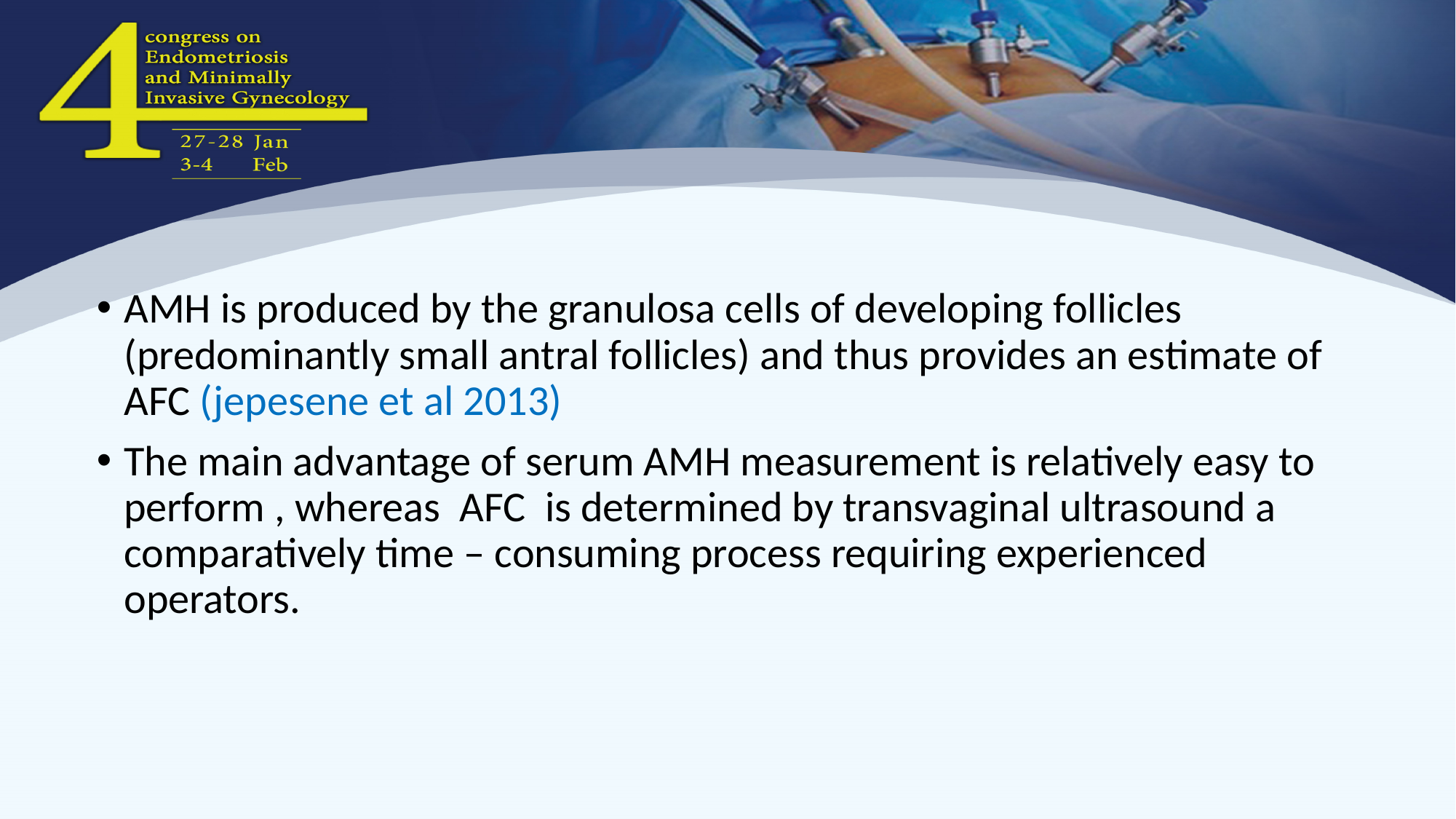

#
AMH is produced by the granulosa cells of developing follicles (predominantly small antral follicles) and thus provides an estimate of AFC (jepesene et al 2013)
The main advantage of serum AMH measurement is relatively easy to perform , whereas  AFC  is determined by transvaginal ultrasound a comparatively time – consuming process requiring experienced operators.